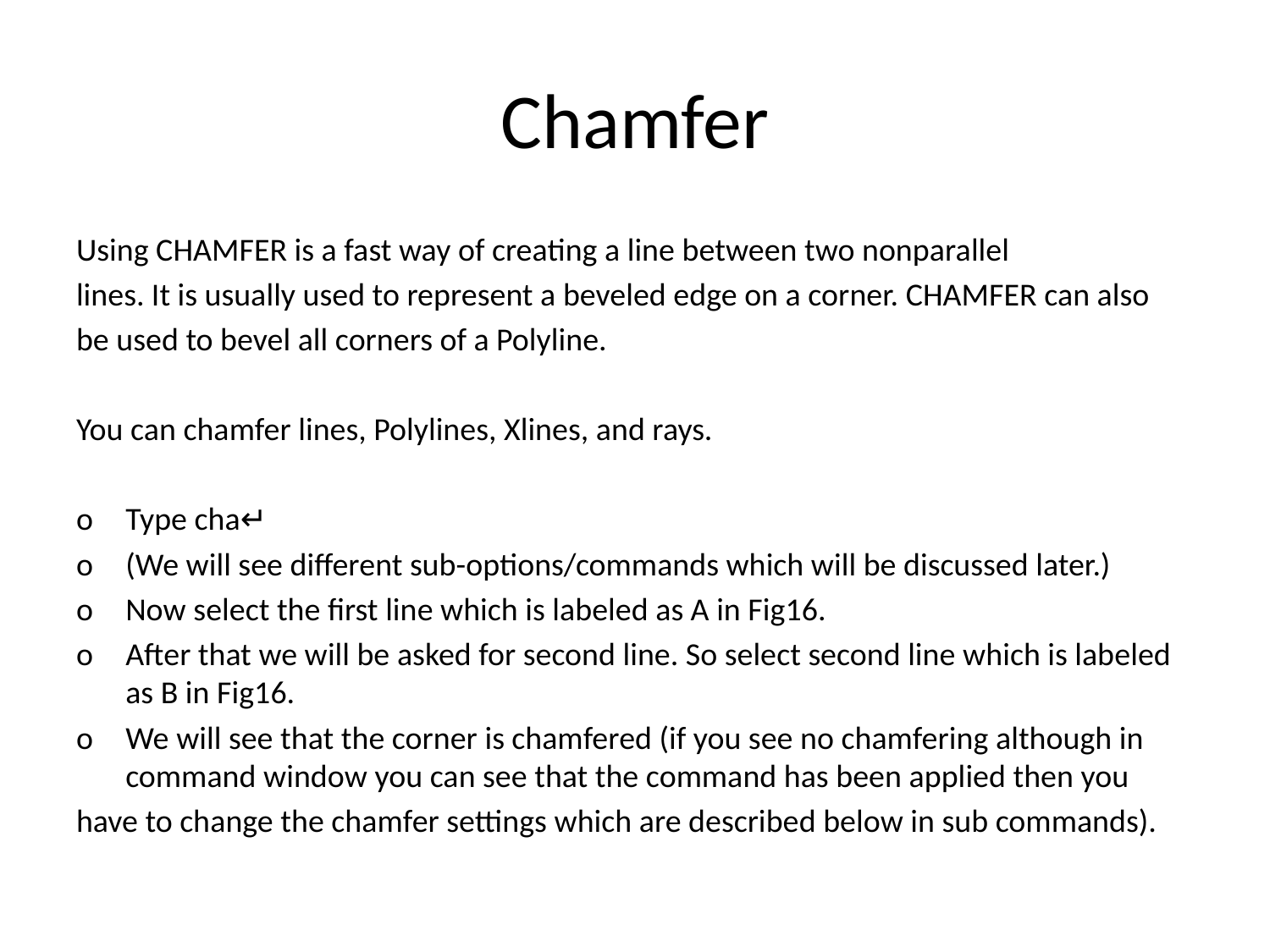

# Chamfer
Using CHAMFER is a fast way of creating a line between two nonparallel
lines. It is usually used to represent a beveled edge on a corner. CHAMFER can also
be used to bevel all corners of a Polyline.

You can chamfer lines, Polylines, Xlines, and rays.

o	Type cha↵
o	(We will see different sub-options/commands which will be discussed later.)
o	Now select the first line which is labeled as A in Fig16.
o	After that we will be asked for second line. So select second line which is labeled as B in Fig16.
o	We will see that the corner is chamfered (if you see no chamfering although in command window you can see that the command has been applied then you
have to change the chamfer settings which are described below in sub commands).